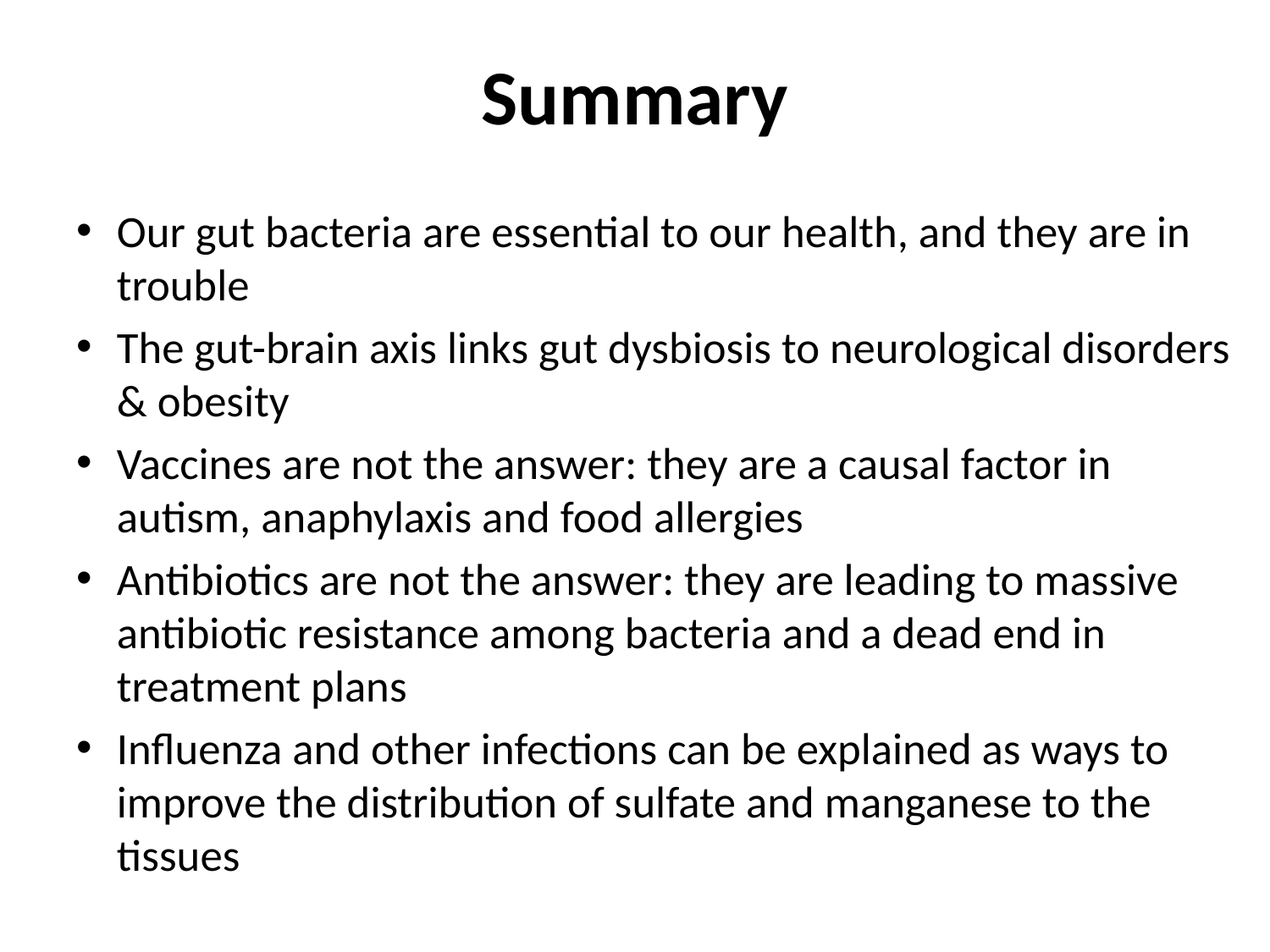

# Summary
Our gut bacteria are essential to our health, and they are in trouble
The gut-brain axis links gut dysbiosis to neurological disorders & obesity
Vaccines are not the answer: they are a causal factor in autism, anaphylaxis and food allergies
Antibiotics are not the answer: they are leading to massive antibiotic resistance among bacteria and a dead end in treatment plans
Influenza and other infections can be explained as ways to improve the distribution of sulfate and manganese to the tissues